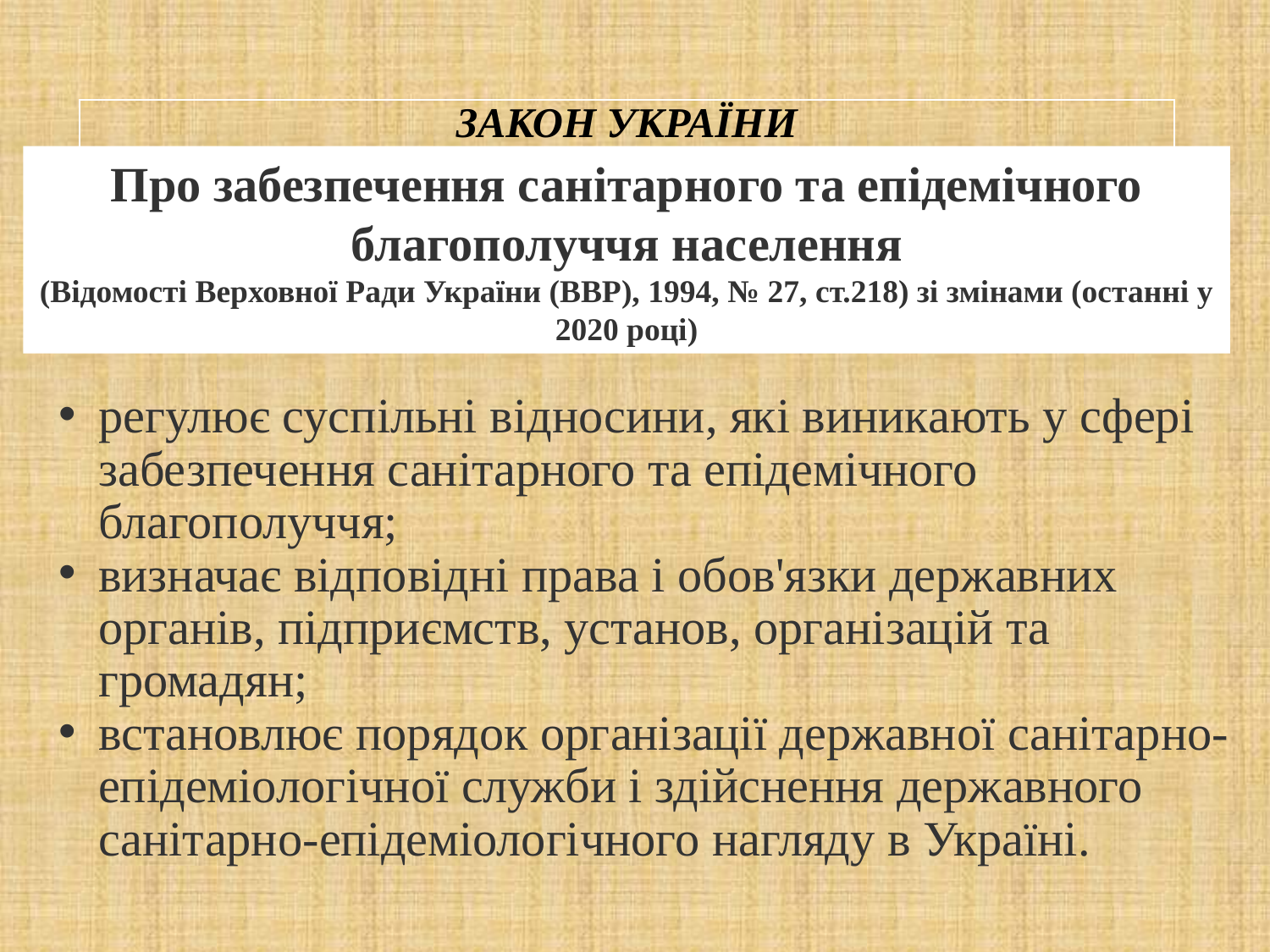

| ЗАКОН УКРАЇНИ |
| --- |
# Про забезпечення санітарного та епідемічного благополуччя населення
(Відомості Верховної Ради України (ВВР), 1994, № 27, ст.218) зі змінами (останні у 2020 році)
регулює суспільні відносини, які виникають у сфері забезпечення санітарного та епідемічного благополуччя;
визначає відповідні права і обов'язки державних органів, підприємств, установ, організацій та громадян;
встановлює порядок організації державної санітарно-епідеміологічної служби і здійснення державного санітарно-епідеміологічного нагляду в Україні.